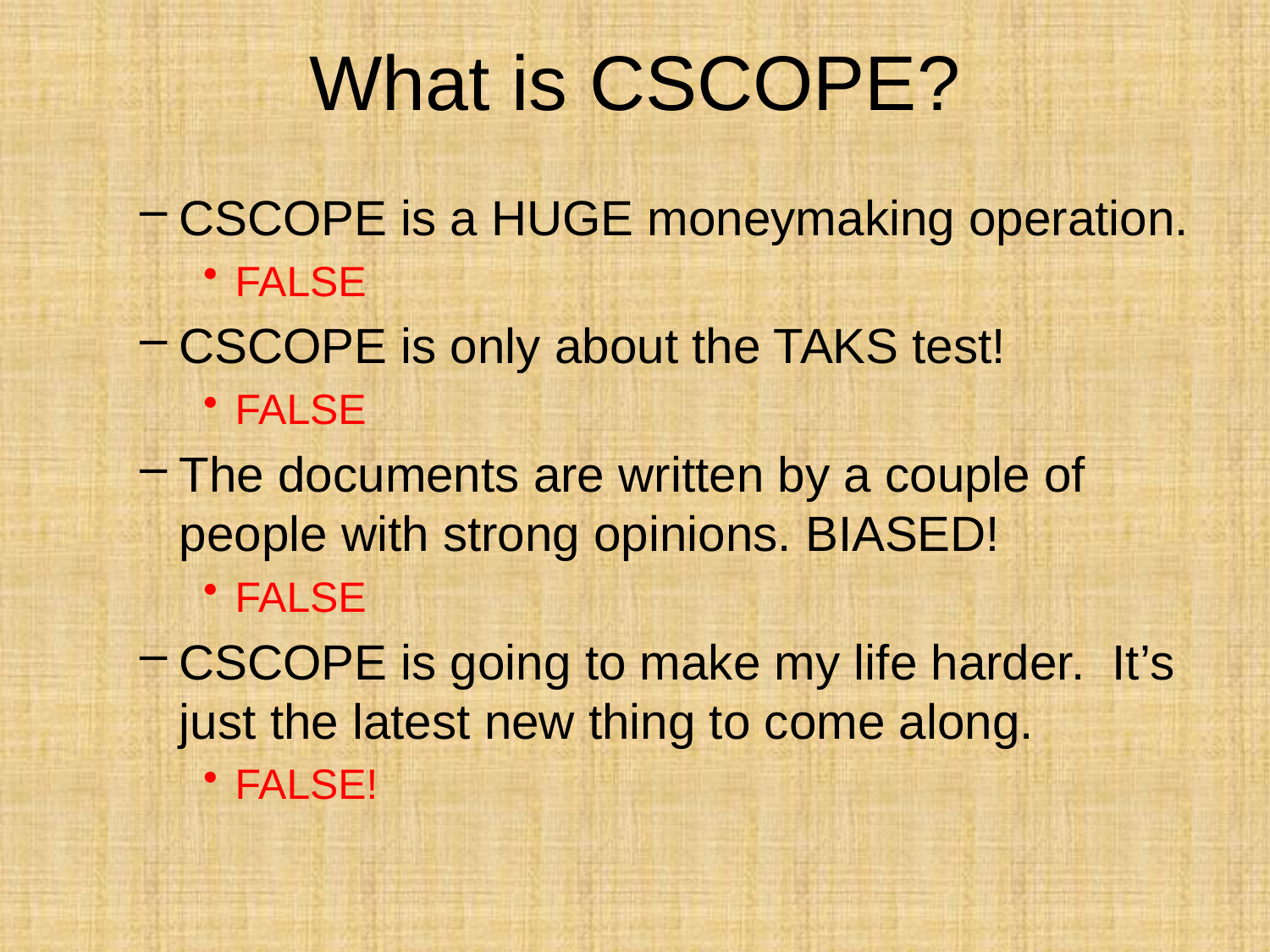

# What is CSCOPE?
CSCOPE is a HUGE moneymaking operation.
FALSE
CSCOPE is only about the TAKS test!
FALSE
The documents are written by a couple of people with strong opinions. BIASED!
FALSE
CSCOPE is going to make my life harder.  It’s just the latest new thing to come along.
FALSE!